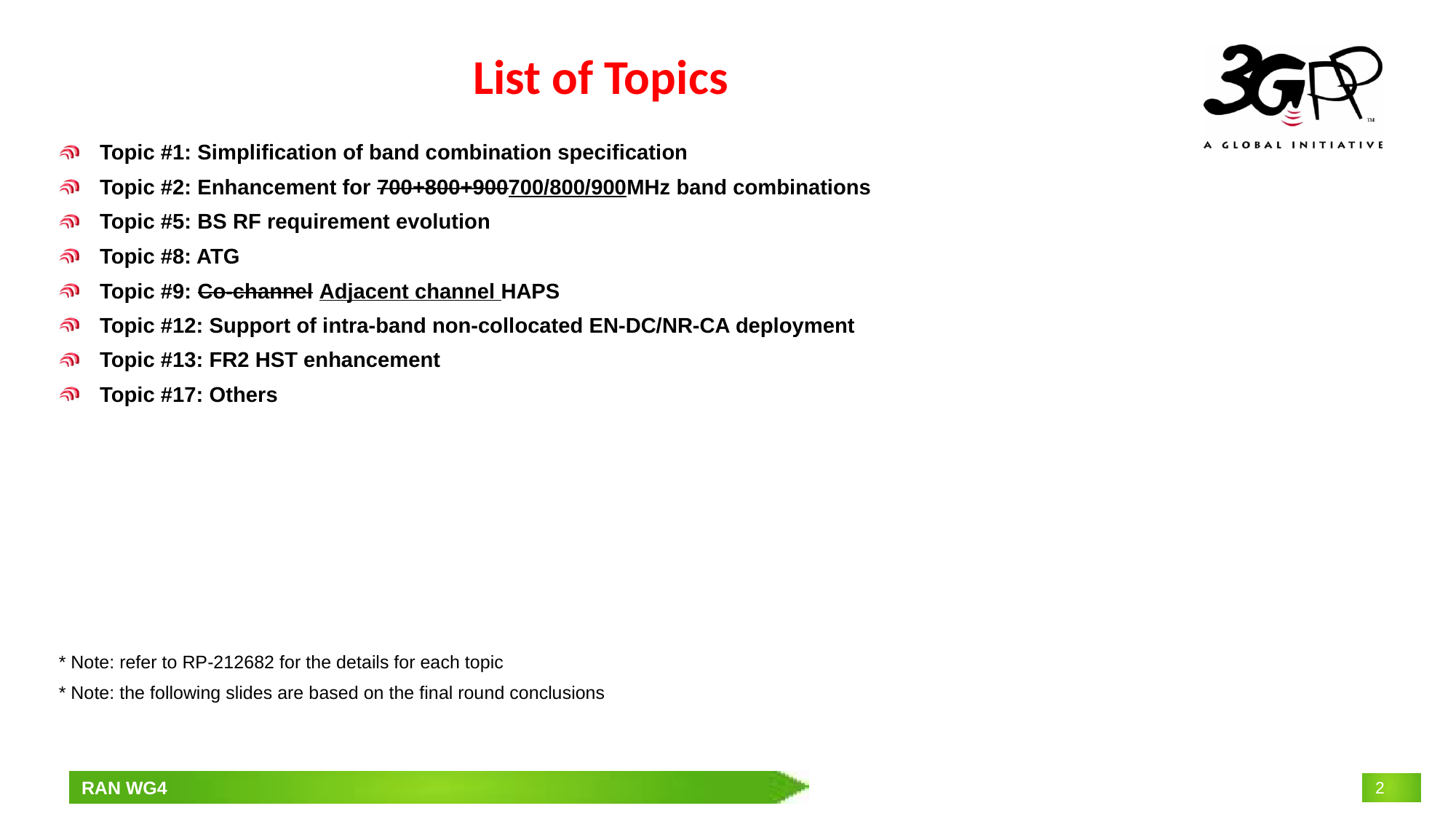

# List of Topics
Topic #1: Simplification of band combination specification
Topic #2: Enhancement for 700+800+900700/800/900MHz band combinations
Topic #5: BS RF requirement evolution
Topic #8: ATG
Topic #9: Co-channel Adjacent channel HAPS
Topic #12: Support of intra-band non-collocated EN-DC/NR-CA deployment
Topic #13: FR2 HST enhancement
Topic #17: Others

* Note: refer to RP-212682 for the details for each topic
* Note: the following slides are based on the final round conclusions